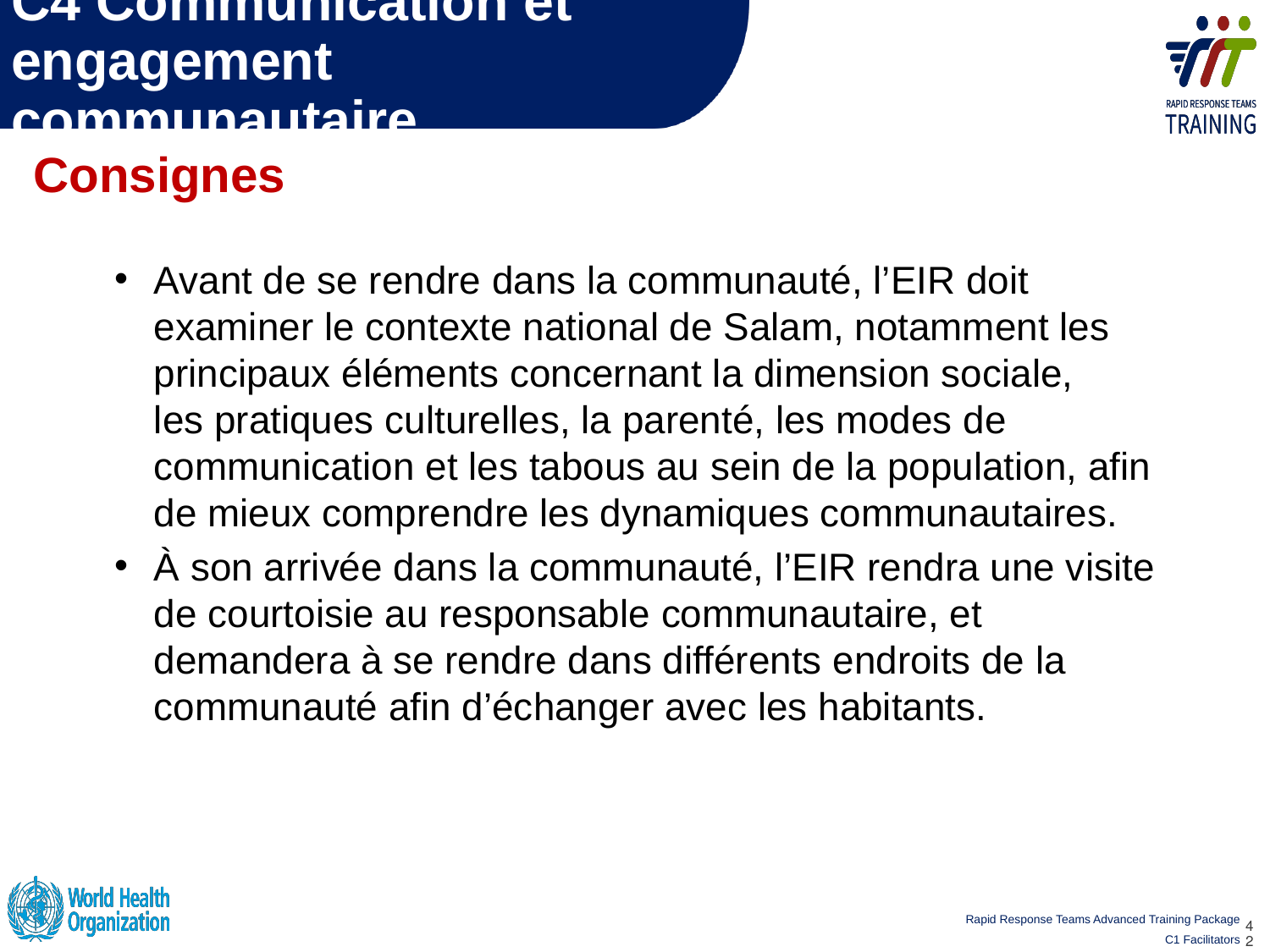

# C4 Communication et engagement communautaire
Consignes
Avant de se rendre dans la communauté, l’EIR doit examiner le contexte national de Salam, notamment les principaux éléments concernant la dimension sociale, les pratiques culturelles, la parenté, les modes de communication et les tabous au sein de la population, afin de mieux comprendre les dynamiques communautaires.
À son arrivée dans la communauté, l’EIR rendra une visite de courtoisie au responsable communautaire, et demandera à se rendre dans différents endroits de la communauté afin d’échanger avec les habitants.